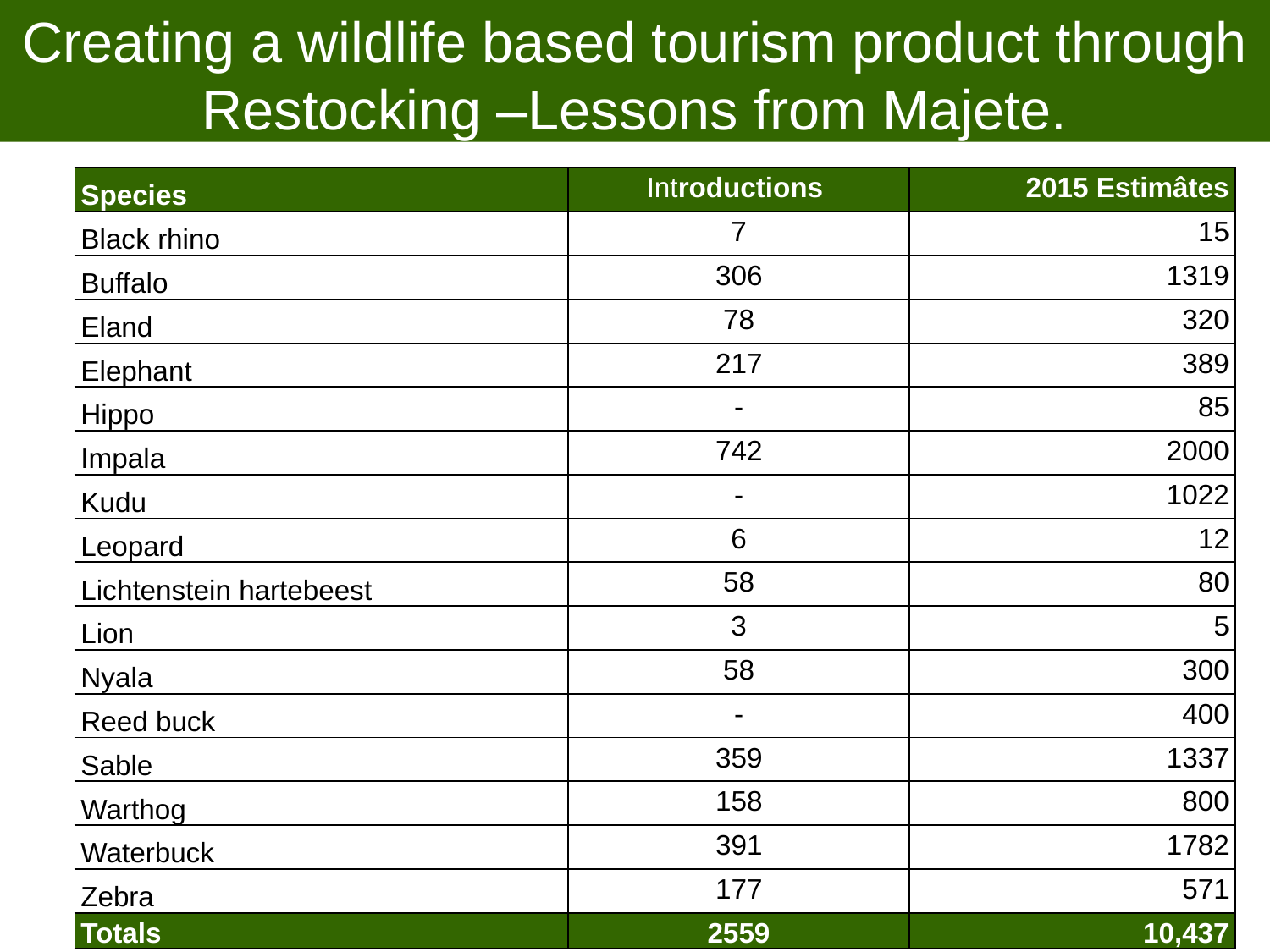

# Creating a wildlife based tourism product through Restocking –Lessons from Majete.
| Species | Introductions | 2015 Estimâtes |
| --- | --- | --- |
| Black rhino | 7 | 15 |
| Buffalo | 306 | 1319 |
| Eland | 78 | 320 |
| Elephant | 217 | 389 |
| Hippo | - | 85 |
| Impala | 742 | 2000 |
| Kudu | - | 1022 |
| Leopard | 6 | 12 |
| Lichtenstein hartebeest | 58 | 80 |
| Lion | 3 | 5 |
| Nyala | 58 | 300 |
| Reed buck | - | 400 |
| Sable | 359 | 1337 |
| Warthog | 158 | 800 |
| Waterbuck | 391 | 1782 |
| Zebra | 177 | 571 |
| Totals | 2559 | 10,437 |